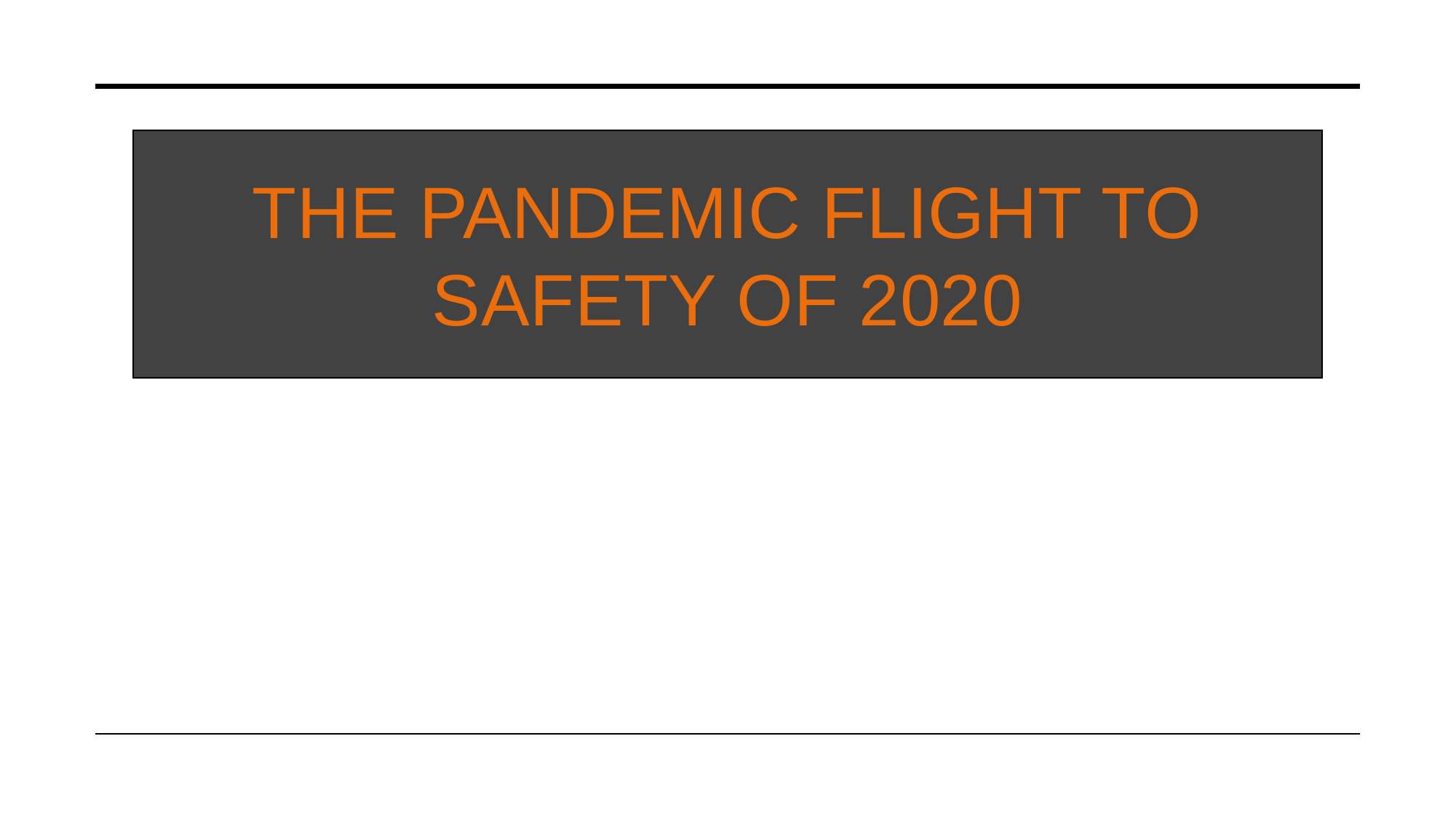

# THE PANDEMIC FLIGHT TO SAFETY OF 2020